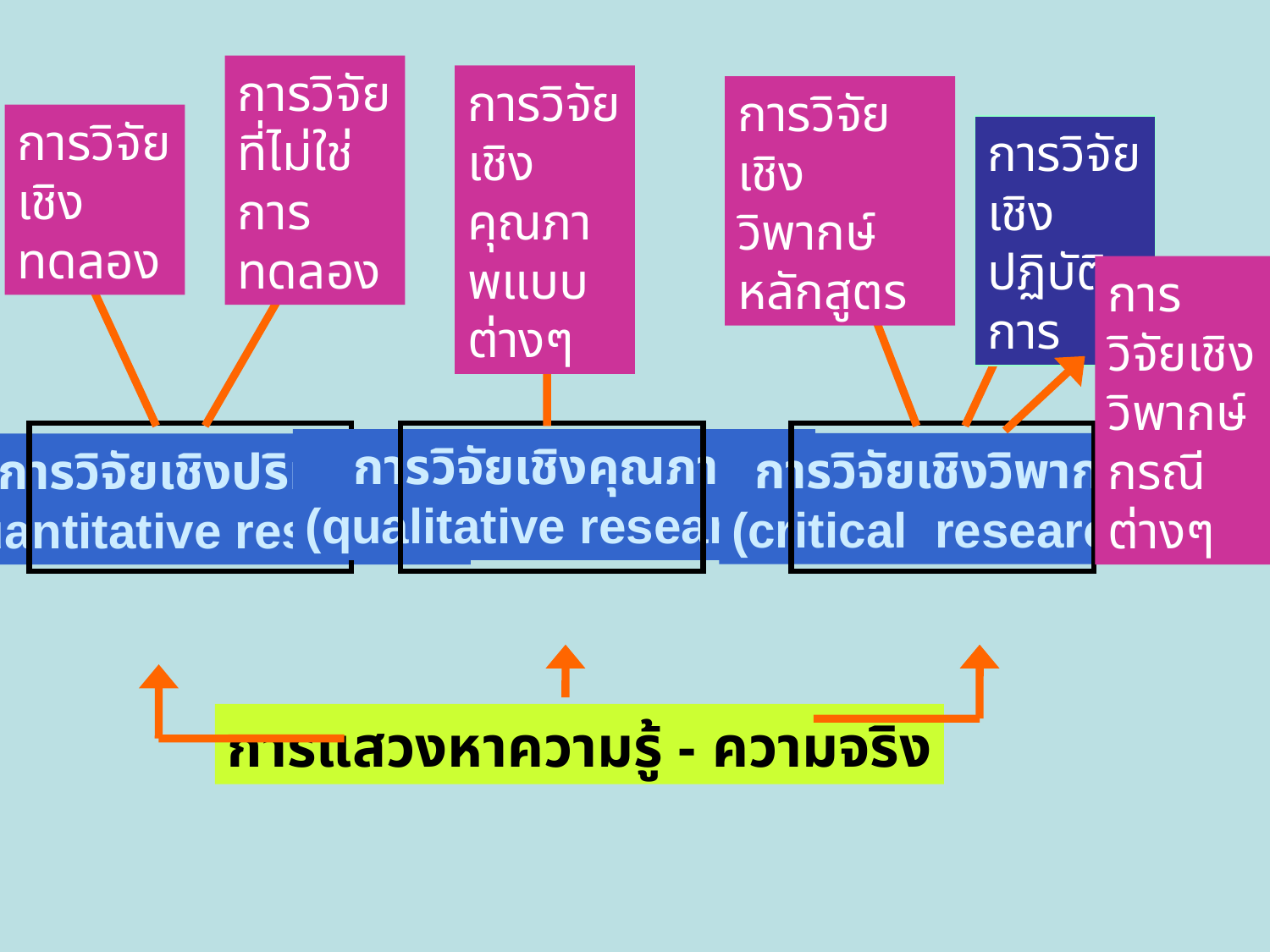

การวิจัยที่ไม่ใช่การทดลอง
การวิจัยเชิงคุณภาพแบบต่างๆ
การวิจัยเชิงวิพากษ์ หลักสูตร
การวิจัย เชิงทดลอง
การวิจัยเชิงปฏิบัติการ
การวิจัยเชิงวิพากษ์กรณีต่างๆ

การวิจัยเชิงคุณภาพ
(qualitative research)
การวิจัยเชิงวิพากษ์
(critical  research)
การวิจัยเชิงปริมาณ
(quantitative research)

การแสวงหาความรู้ - ความจริง